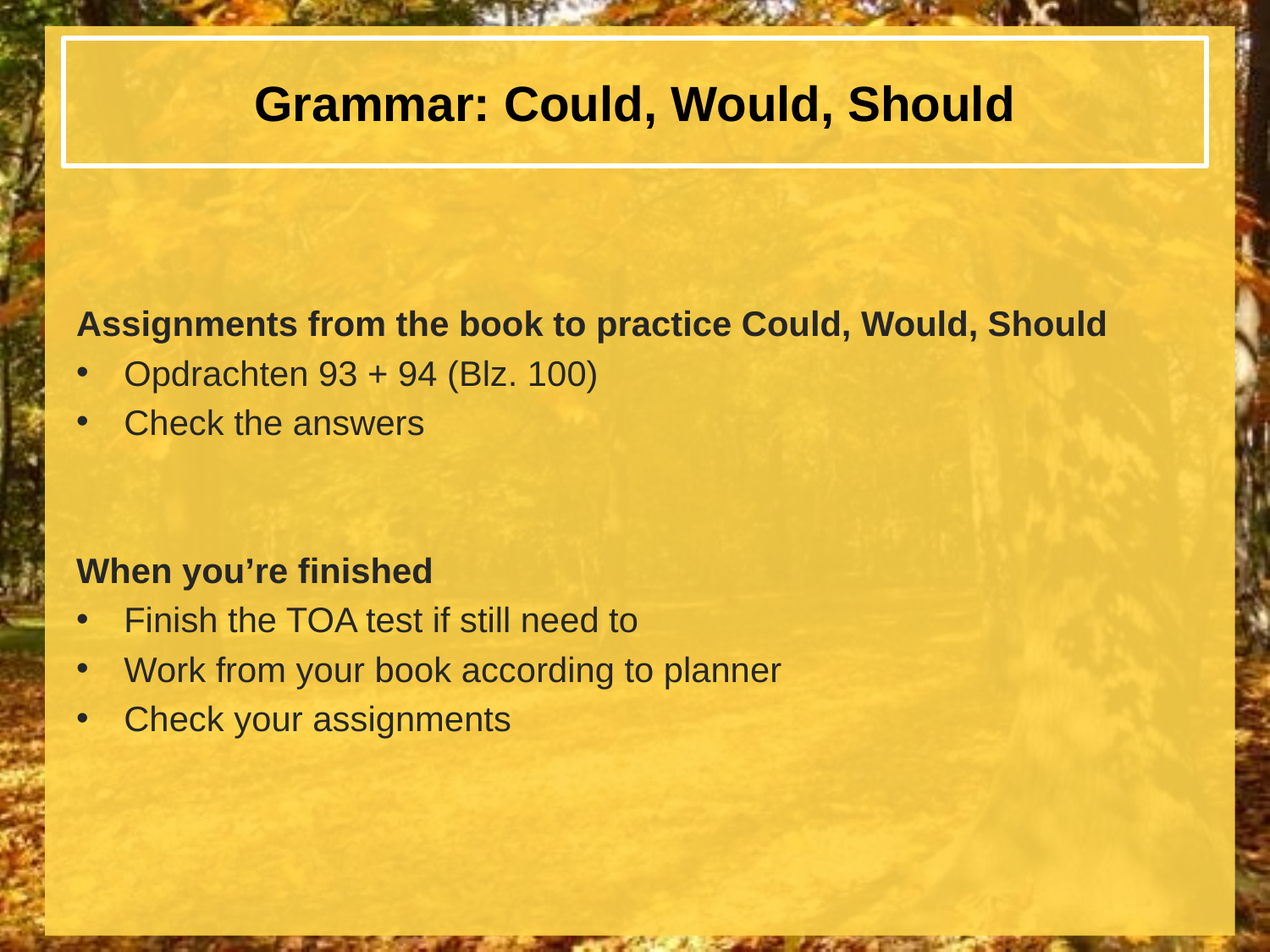

# Grammar: Could, Would, Should

Assignments from the book to practice Could, Would, Should
Opdrachten 93 + 94 (Blz. 100)
Check the answers

When you’re finished
Finish the TOA test if still need to
Work from your book according to planner
Check your assignments